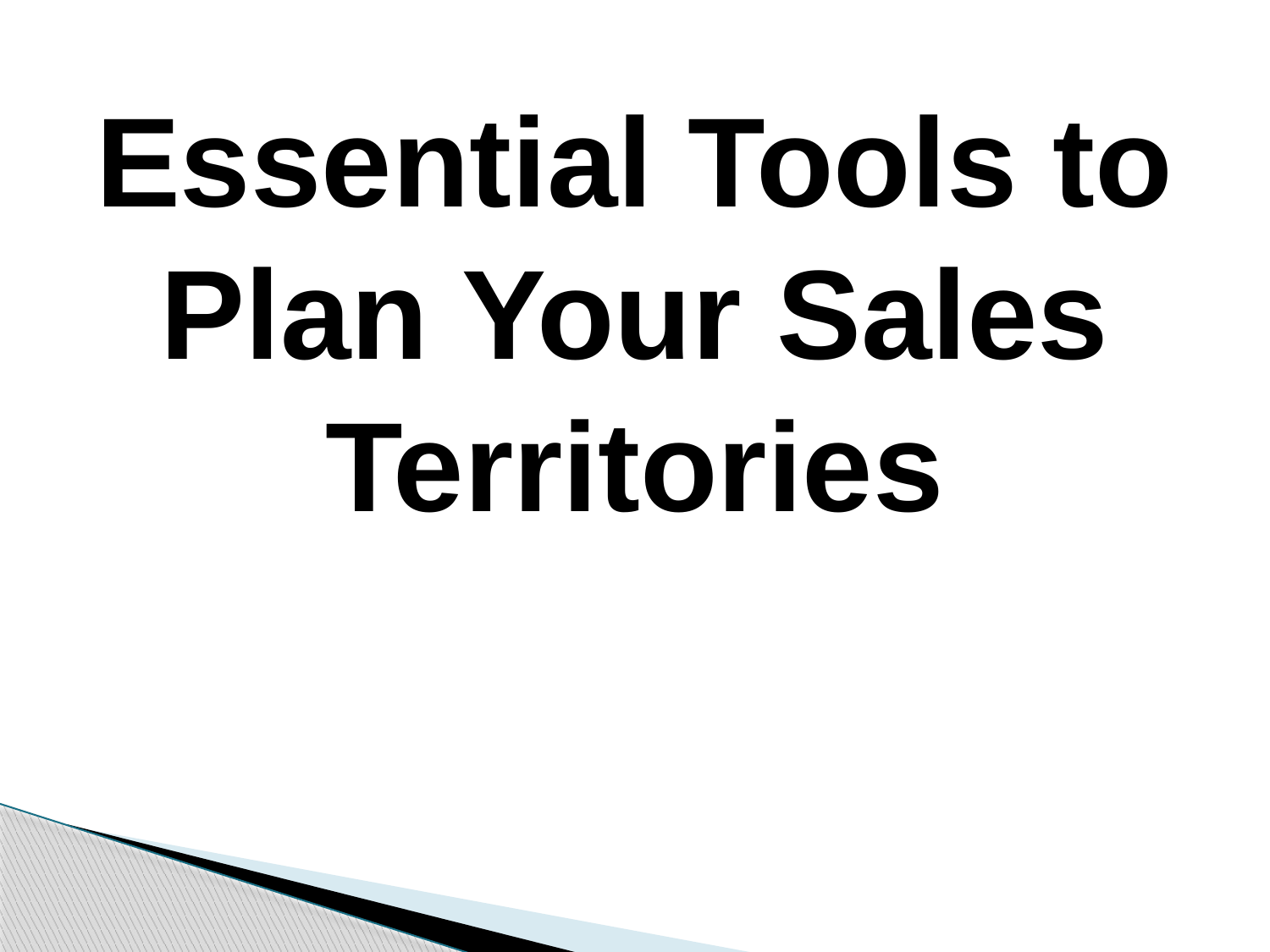

Essential Tools to Plan Your Sales Territories